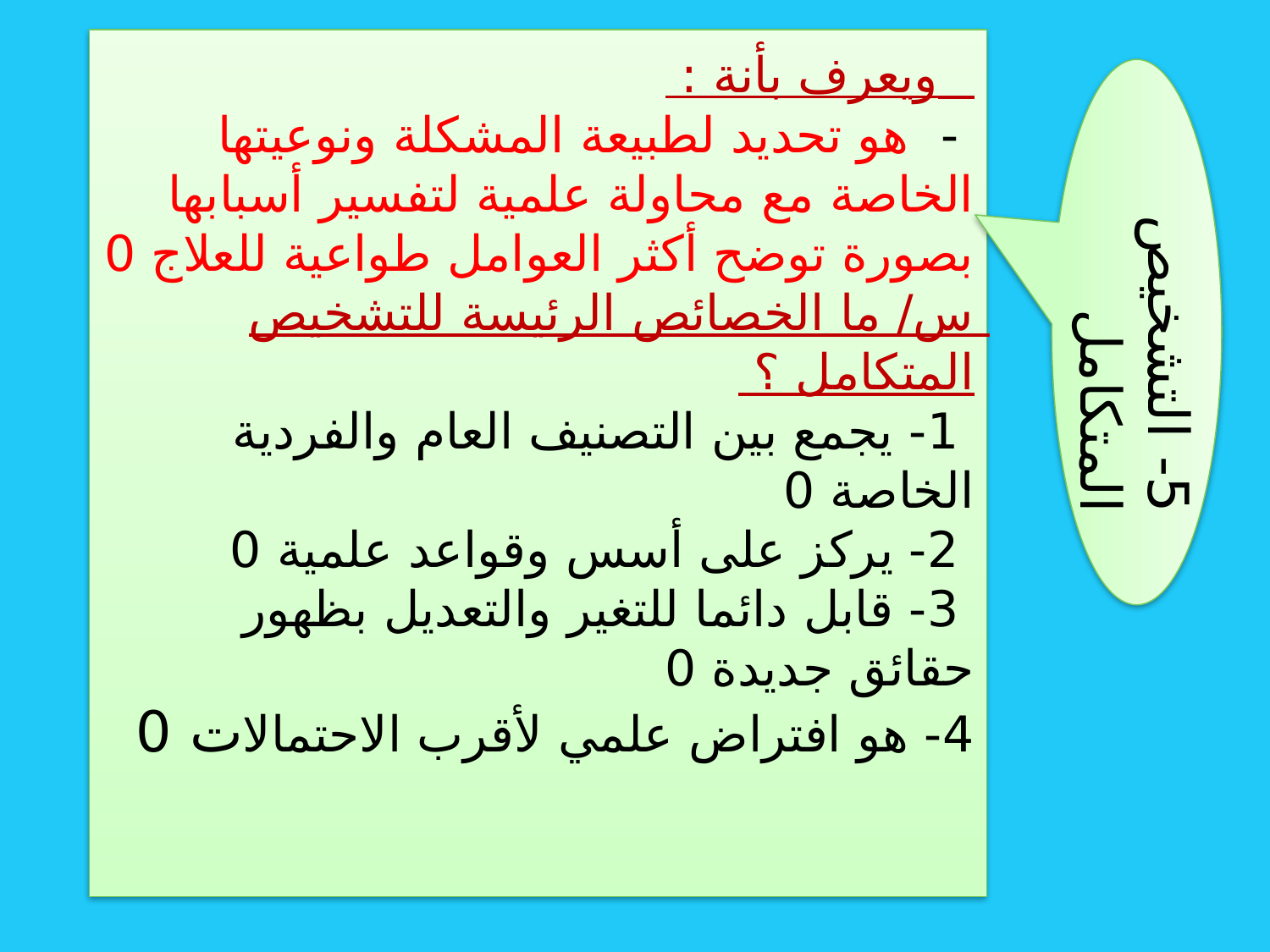

ويعرف بأنة :
 -  هو تحديد لطبيعة المشكلة ونوعيتها الخاصة مع محاولة علمية لتفسير أسبابها بصورة توضح أكثر العوامل طواعية للعلاج 0
س/ ما الخصائص الرئيسة للتشخيص المتكامل ؟
 1- يجمع بين التصنيف العام والفردية الخاصة 0
 2- يركز على أسس وقواعد علمية 0
 3- قابل دائما للتغير والتعديل بظهور حقائق جديدة 0
4- هو افتراض علمي لأقرب الاحتمالات 0

5- التشخيص المتكامل